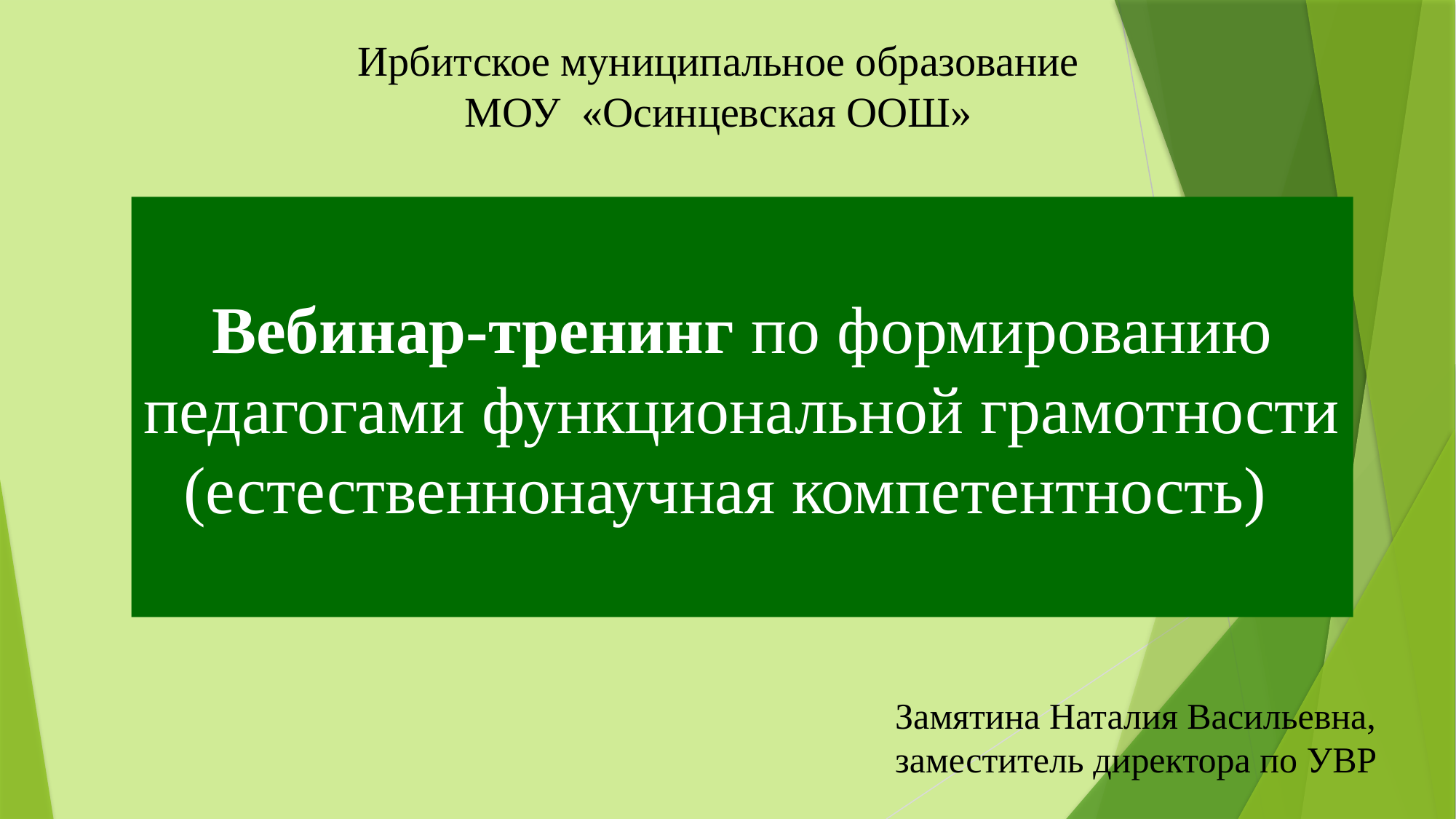

Ирбитское муниципальное образование
МОУ  «Осинцевская ООШ»

Вебинар-тренинг по формированию педагогами функциональной грамотности
(естественнонаучная компетентность)
Замятина Наталия Васильевна,
заместитель директора по УВР